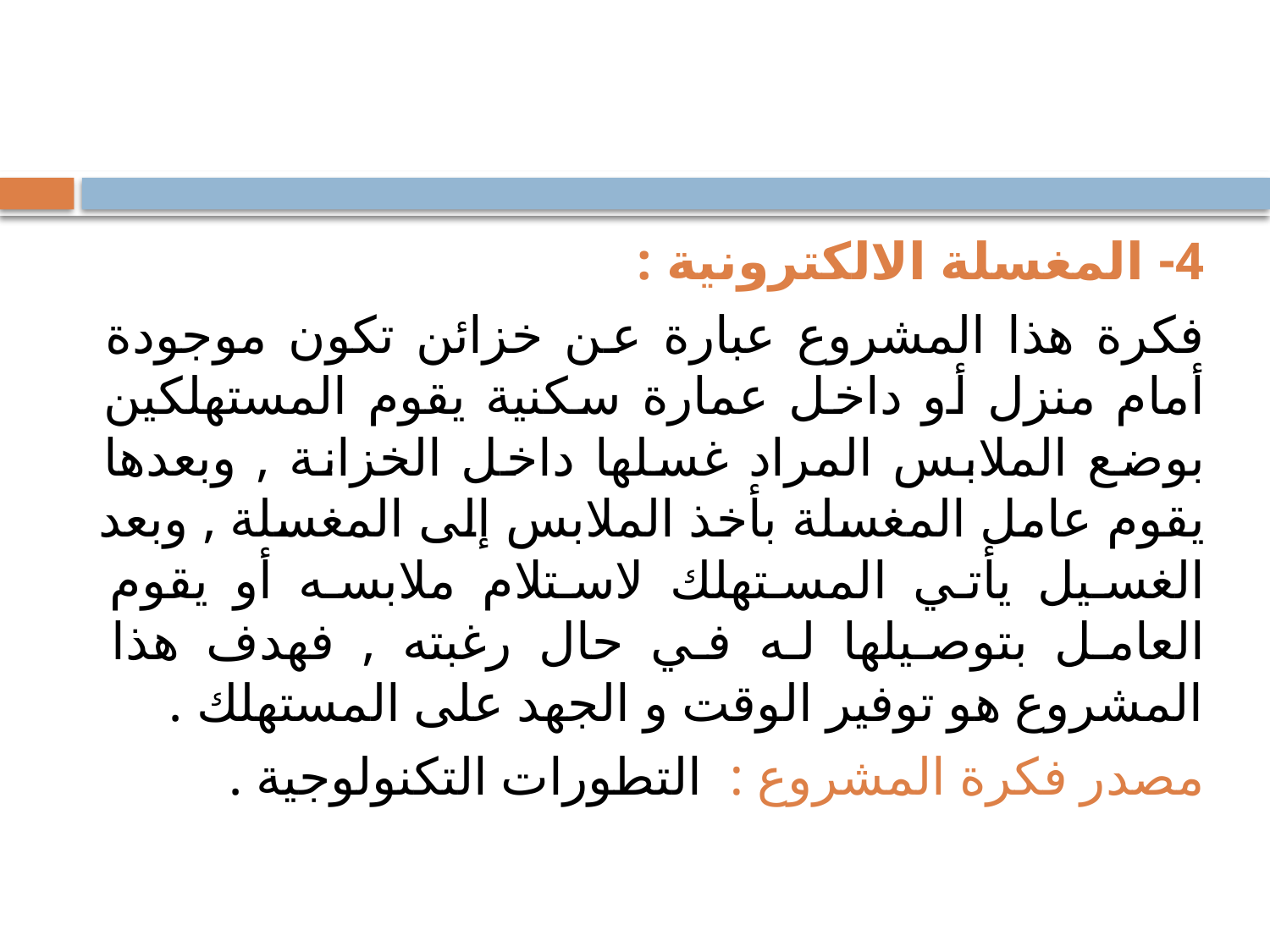

#
4- المغسلة الالكترونية :
فكرة هذا المشروع عبارة عن خزائن تكون موجودة أمام منزل أو داخل عمارة سكنية يقوم المستهلكين بوضع الملابس المراد غسلها داخل الخزانة , وبعدها يقوم عامل المغسلة بأخذ الملابس إلى المغسلة , وبعد الغسيل يأتي المستهلك لاستلام ملابسه أو يقوم العامل بتوصيلها له في حال رغبته , فهدف هذا المشروع هو توفير الوقت و الجهد على المستهلك .
مصدر فكرة المشروع :  التطورات التكنولوجية .